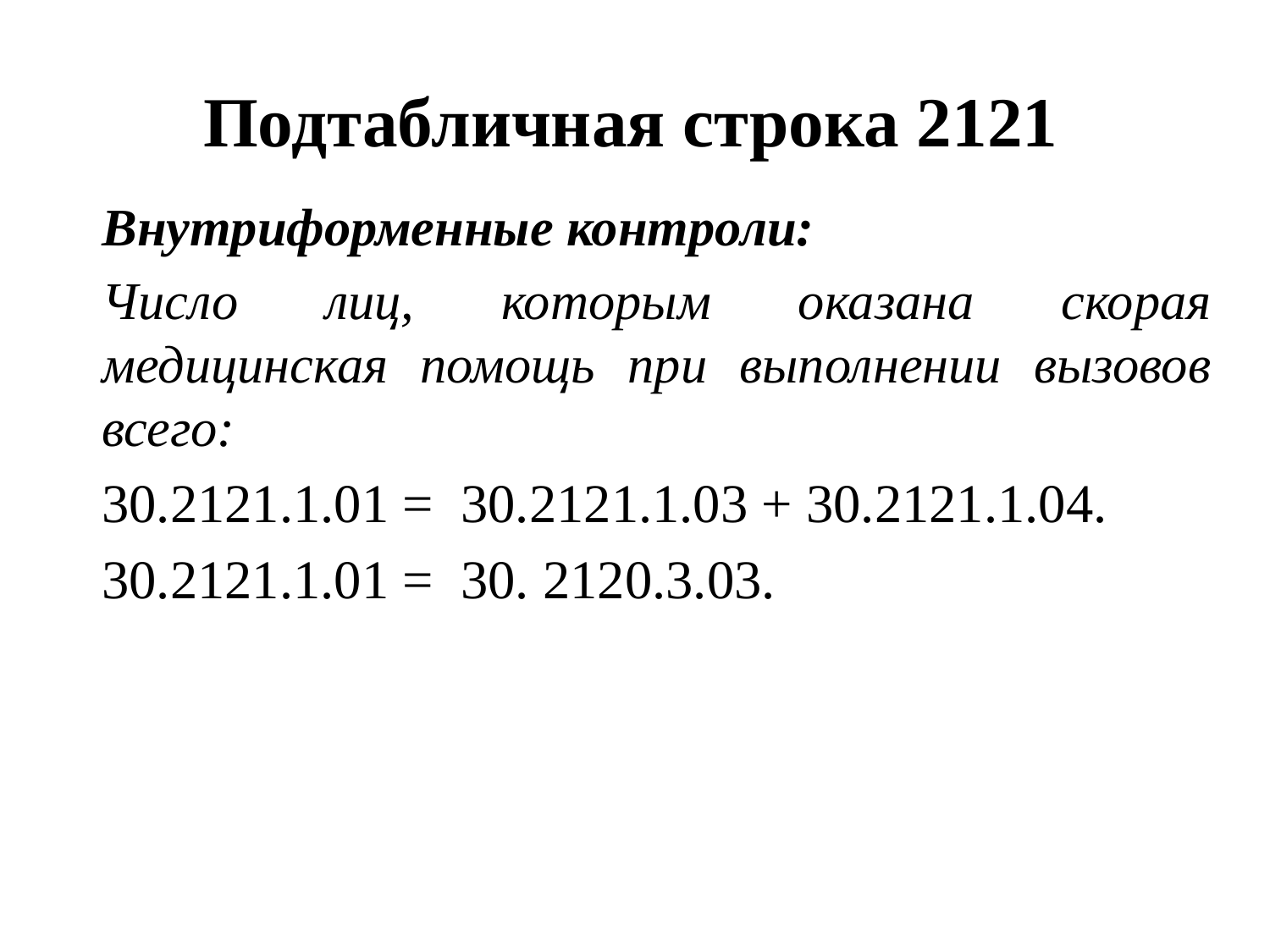

# Подтабличная строка 2121
Внутриформенные контроли:
Число лиц, которым оказана скорая медицинская помощь при выполнении вызовов всего:
30.2121.1.01 =  30.2121.1.03 + 30.2121.1.04.
30.2121.1.01 =  30. 2120.3.03.